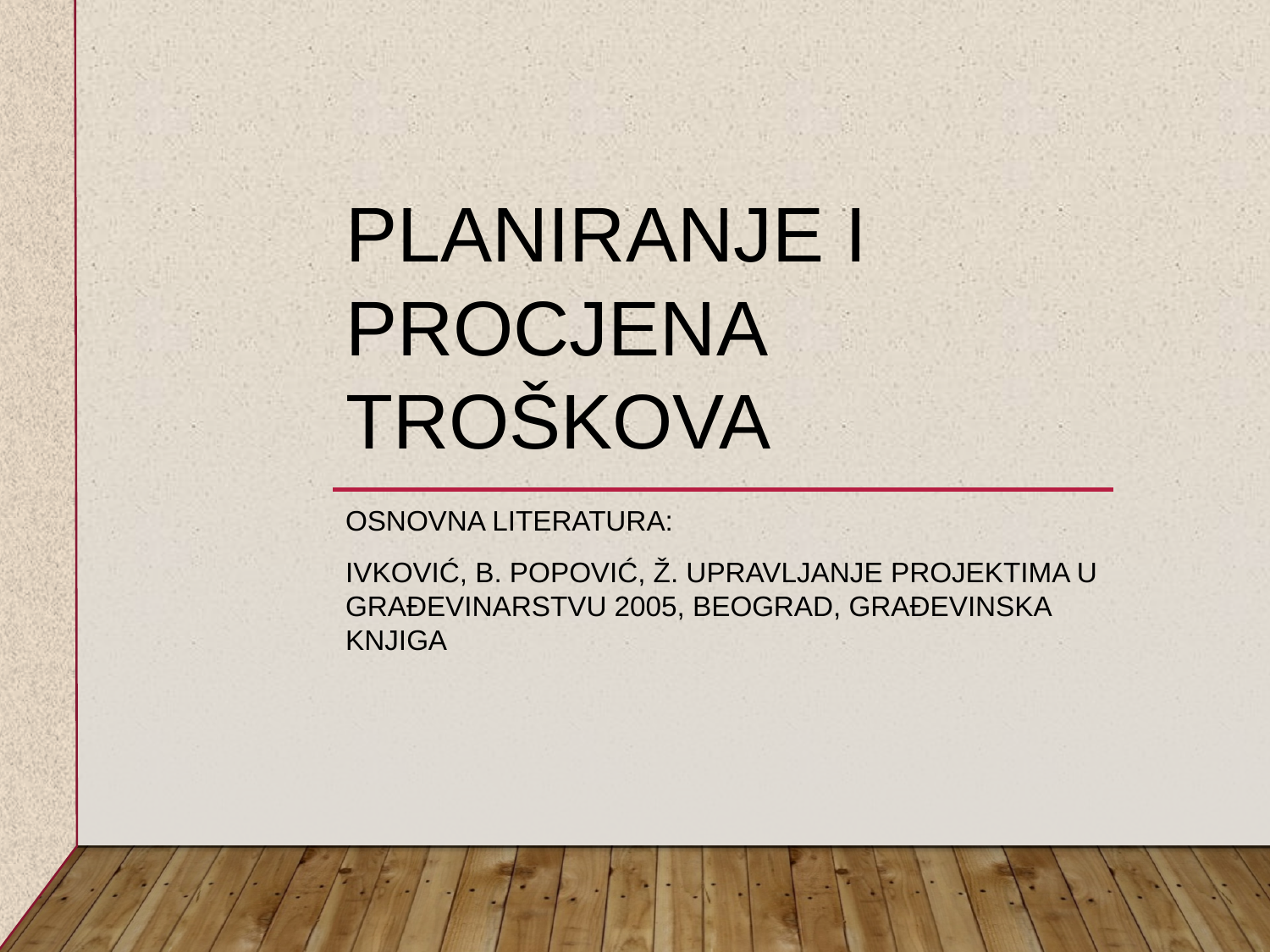

# Planiranje i procjena troškova
Osnovna literatura:
Ivković, B. Popović, Ž. Upravljanje projektima u građevinarstvu 2005, Beograd, Građevinska knjiga